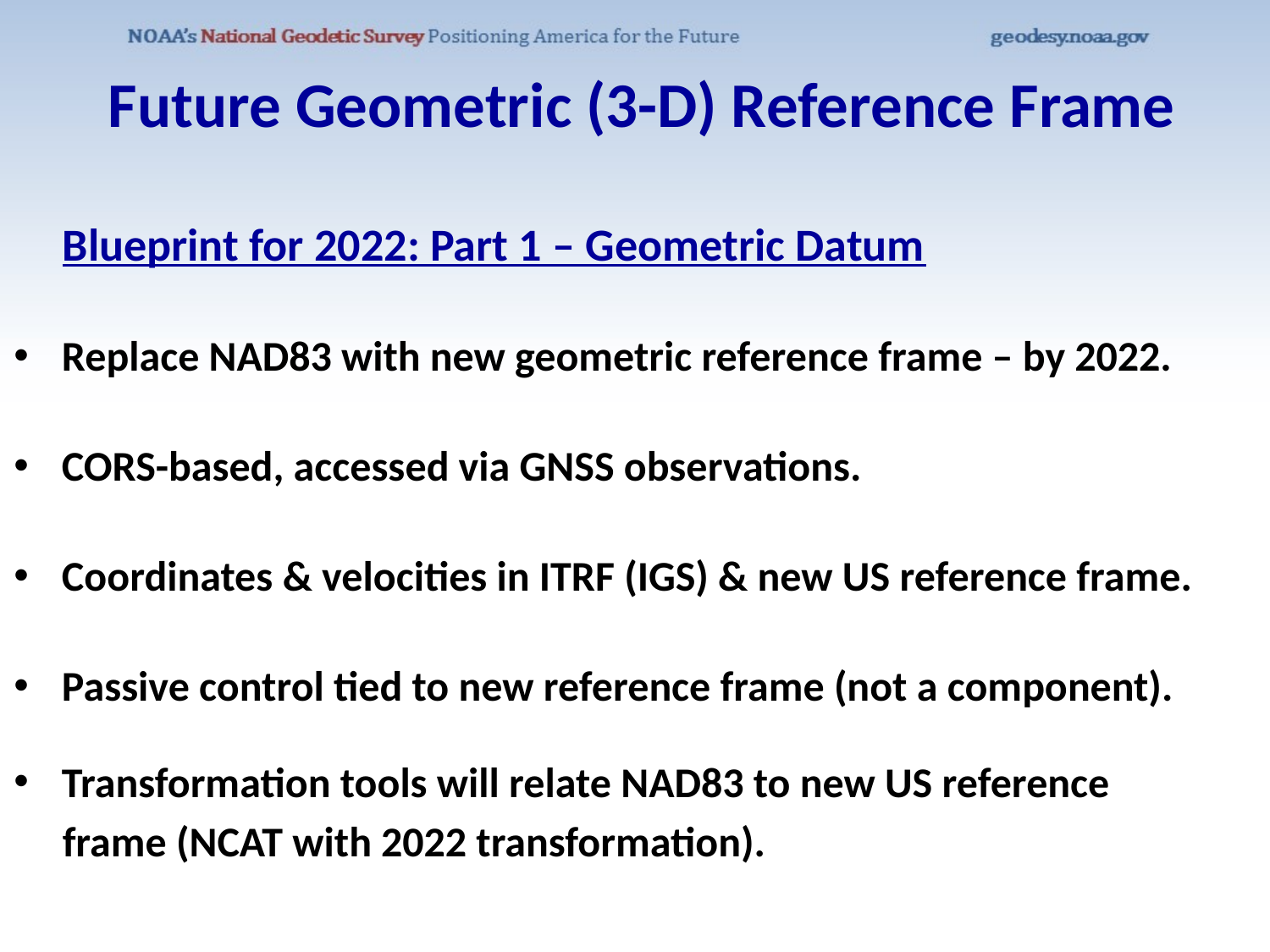

# Future Geometric (3-D) Reference Frame
Blueprint for 2022: Part 1 – Geometric Datum
Replace NAD83 with new geometric reference frame – by 2022.
CORS-based, accessed via GNSS observations.
Coordinates & velocities in ITRF (IGS) & new US reference frame.
Passive control tied to new reference frame (not a component).

Transformation tools will relate NAD83 to new US reference
frame (NCAT with 2022 transformation).